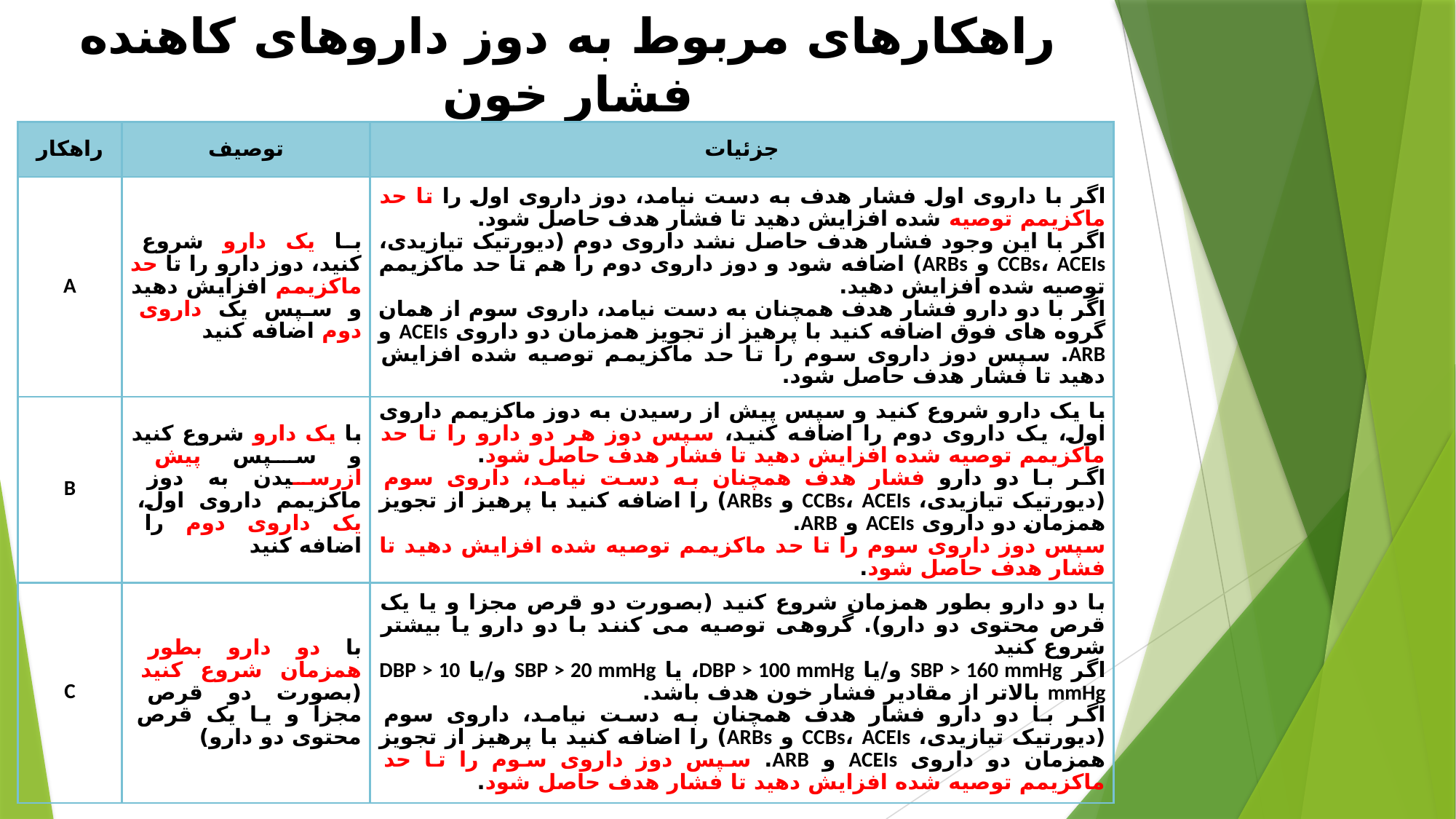

راهکارهای مربوط به دوز داروهای کاهنده فشار خون

| راهکار | توصیف | جزئیات |
| --- | --- | --- |
| A | با یک دارو شروع کنید، دوز دارو را تا حد ماکزیمم افزایش دهید و سپس یک داروی دوم اضافه کنید | اگر با داروی اول فشار هدف به دست نیامد، دوز داروی اول را تا حد ماکزیمم توصیه شده افزایش دهید تا فشار هدف حاصل شود. اگر با این وجود فشار هدف حاصل نشد داروی دوم (دیورتیک تیازیدی، CCBs، ACEIs و ARBs) اضافه شود و دوز داروی دوم را هم تا حد ماکزیمم توصیه شده افزایش دهید. اگر با دو دارو فشار هدف همچنان به دست نیامد، داروی سوم از همان گروه های فوق اضافه کنید با پرهیز از تجویز همزمان دو داروی ACEIs و ARB. سپس دوز داروی سوم را تا حد ماکزیمم توصیه شده افزایش دهید تا فشار هدف حاصل شود. |
| B | با یک دارو شروع کنید و سپس پیش ازرسیدن به دوز ماکزیمم داروی اول، یک داروی دوم را اضافه کنید | با یک دارو شروع کنید و سپس پیش از رسیدن به دوز ماکزیمم داروی اول، یک داروی دوم را اضافه کنید، سپس دوز هر دو دارو را تا حد ماکزیمم توصیه شده افزایش دهید تا فشار هدف حاصل شود. اگر با دو دارو فشار هدف همچنان به دست نیامد، داروی سوم (دیورتیک تیازیدی، CCBs، ACEIs و ARBs) را اضافه کنید با پرهیز از تجویز همزمان دو داروی ACEIs و ARB. سپس دوز داروی سوم را تا حد ماکزیمم توصیه شده افزایش دهید تا فشار هدف حاصل شود. |
| C | با دو دارو بطور همزمان شروع کنید (بصورت دو قرص مجزا و یا یک قرص محتوی دو دارو) | با دو دارو بطور همزمان شروع کنید (بصورت دو قرص مجزا و یا یک قرص محتوی دو دارو). گروهی توصیه می کنند با دو دارو یا بیشتر شروع کنید اگر SBP > 160 mmHg و/یا DBP > 100 mmHg، یا SBP > 20 mmHg و/یا DBP > 10 mmHg بالاتر از مقادیر فشار خون هدف باشد. اگر با دو دارو فشار هدف همچنان به دست نیامد، داروی سوم (دیورتیک تیازیدی، CCBs، ACEIs و ARBs) را اضافه کنید با پرهیز از تجویز همزمان دو داروی ACEIs و ARB. سپس دوز داروی سوم را تا حد ماکزیمم توصیه شده افزایش دهید تا فشار هدف حاصل شود. |